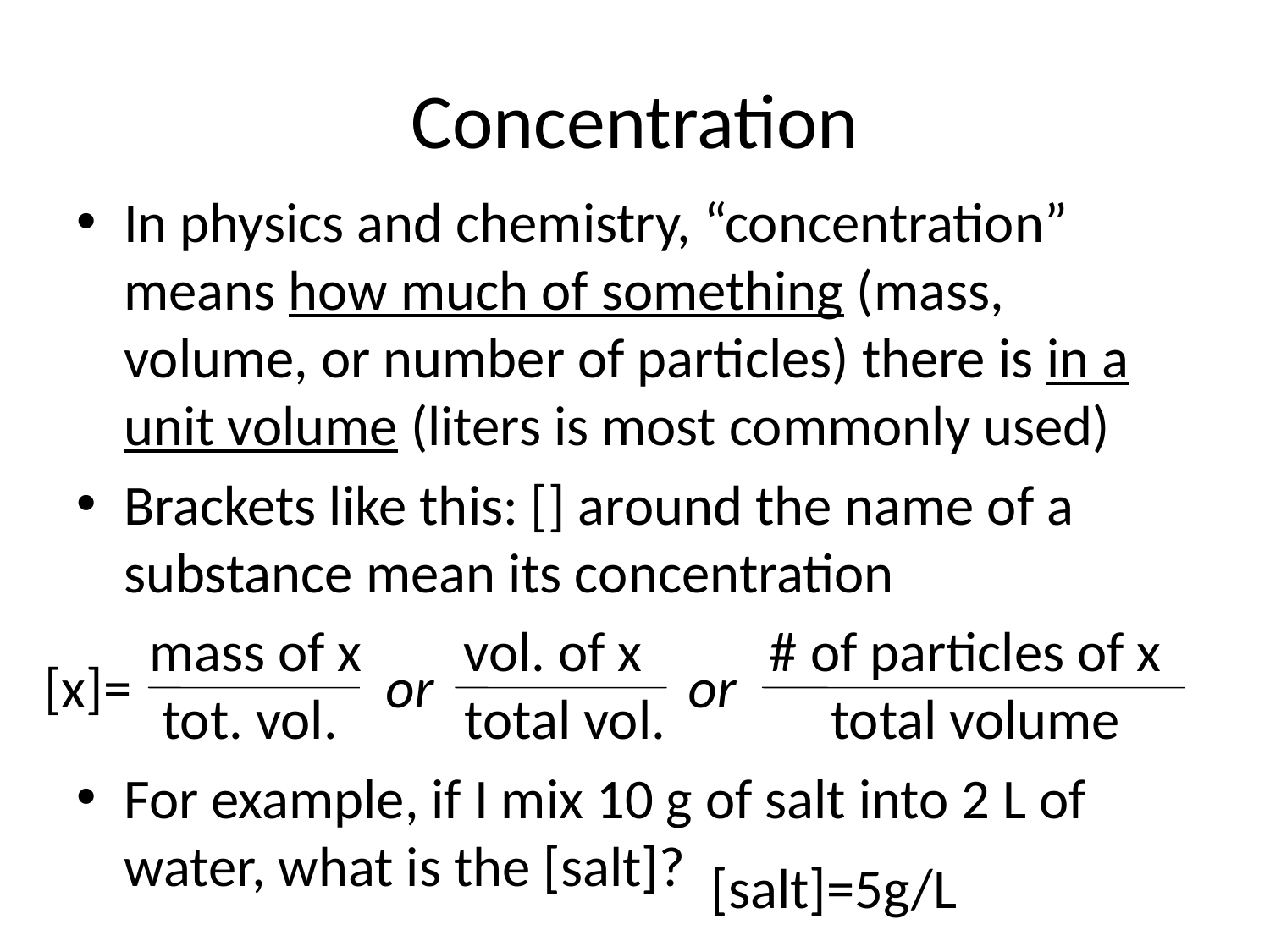

# Concentration
In physics and chemistry, “concentration” means how much of something (mass, volume, or number of particles) there is in a unit volume (liters is most commonly used)
Brackets like this: [] around the name of a substance mean its concentration
	  mass of x        vol. of x          # of particles of x
	   tot. vol.          total vol.             total volume
For example, if I mix 10 g of salt into 2 L of water, what is the [salt]?
[x]=                    or                    or
[salt]=5g/L